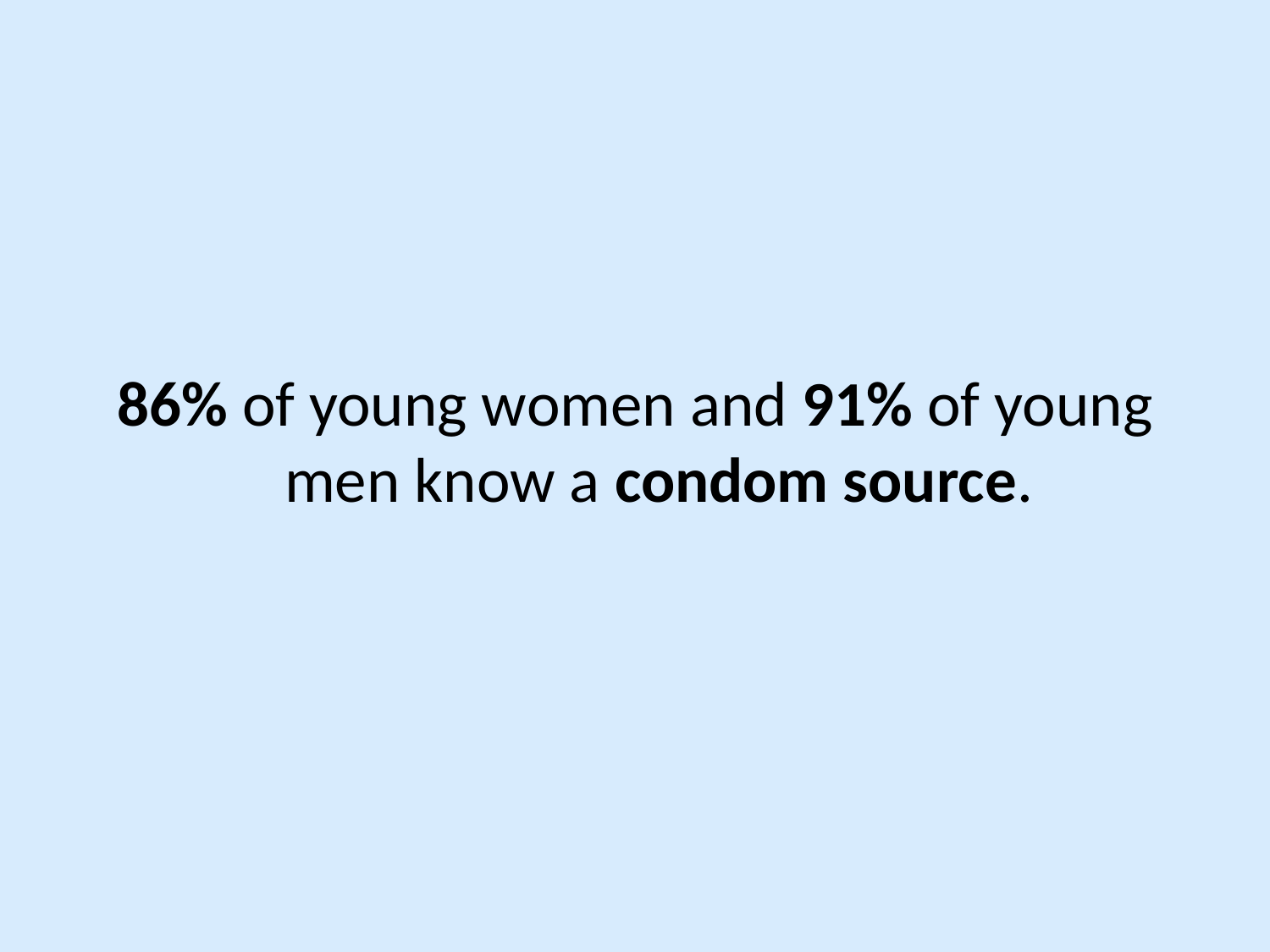

86% of young women and 91% of young men know a condom source.